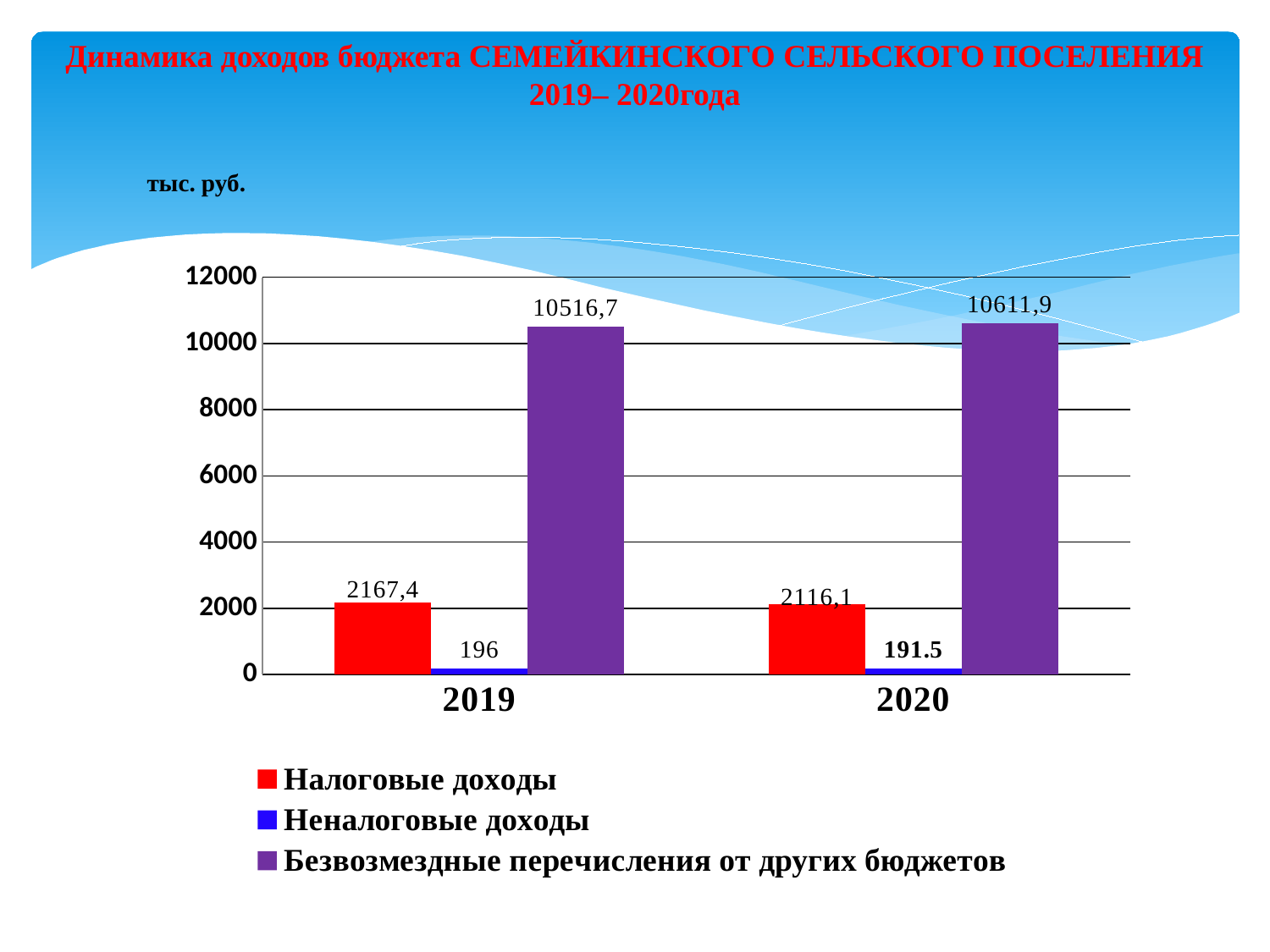

# Динамика доходов бюджета СЕМЕЙКИНСКОГО СЕЛЬСКОГО ПОСЕЛЕНИЯ 2019– 2020года
тыс. руб.

### Chart

| Category | Налоговые доходы | Неналоговые доходы | Безвозмездные перечисления от других бюджетов |
|---|---|---|---|
| 2019 | 2167.4 | 196.0 | 10516.7 |
| 2020 | 2116.1 | 191.5 | 10611.9 |